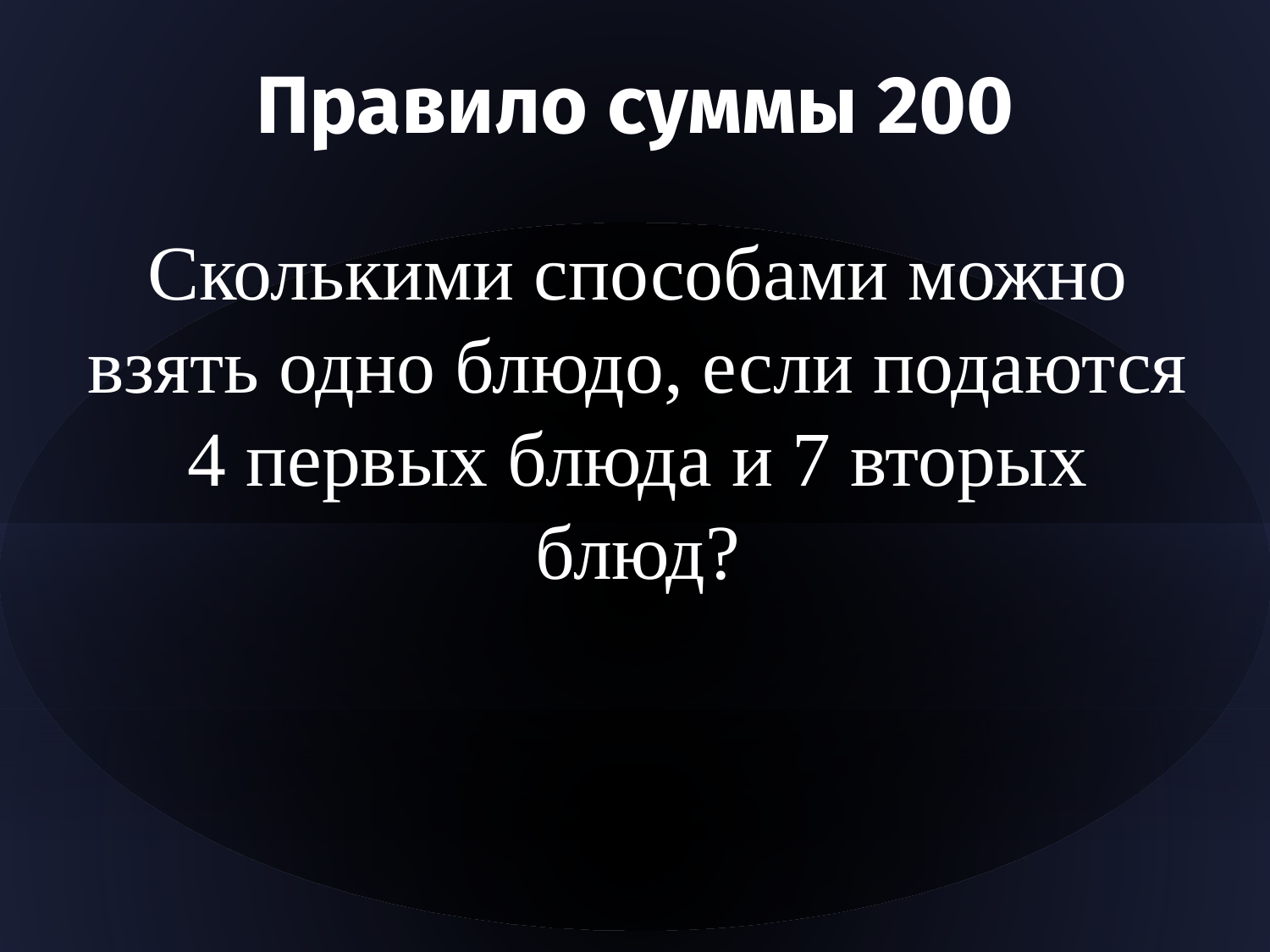

# Правило суммы 200
Сколькими способами можно взять одно блюдо, если подаются 4 первых блюда и 7 вторых блюд?